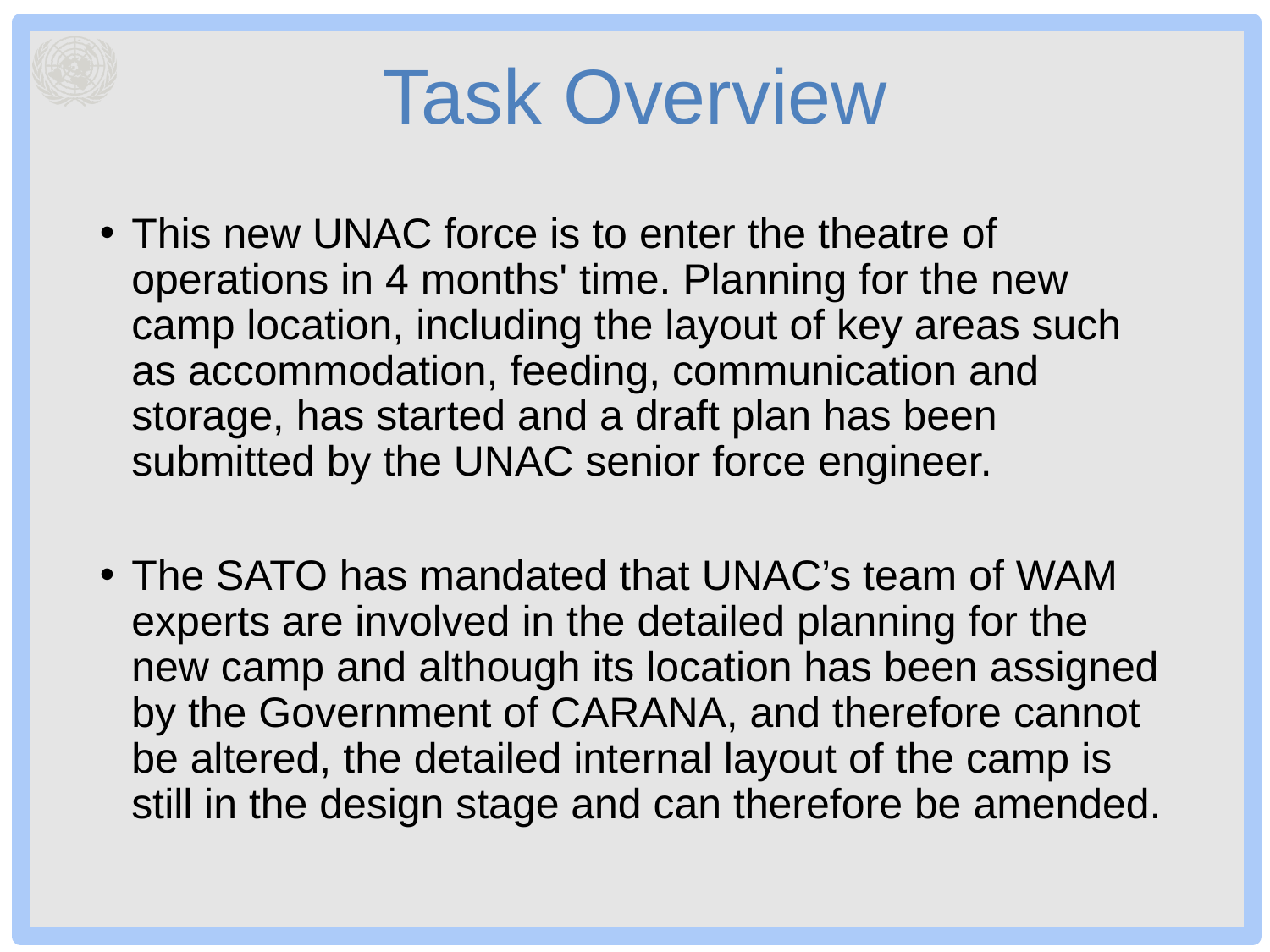

# Task Overview
This new UNAC force is to enter the theatre of operations in 4 months' time. Planning for the new camp location, including the layout of key areas such as accommodation, feeding, communication and storage, has started and a draft plan has been submitted by the UNAC senior force engineer.
The SATO has mandated that UNAC’s team of WAM experts are involved in the detailed planning for the new camp and although its location has been assigned by the Government of CARANA, and therefore cannot be altered, the detailed internal layout of the camp is still in the design stage and can therefore be amended.